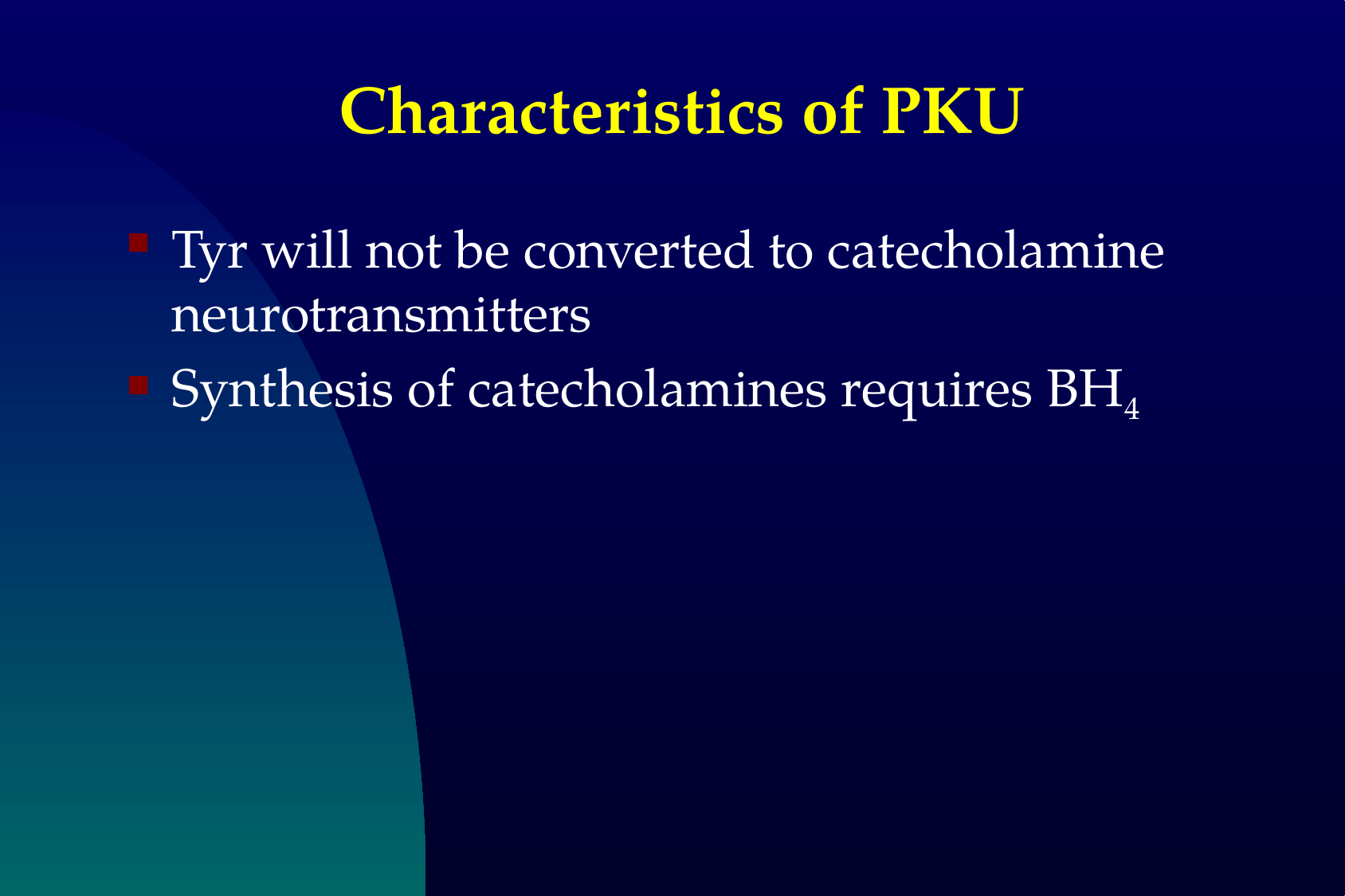

# Characteristics of PKU
Tyr will not be converted to catecholamine neurotransmitters
Synthesis of catecholamines requires BH4